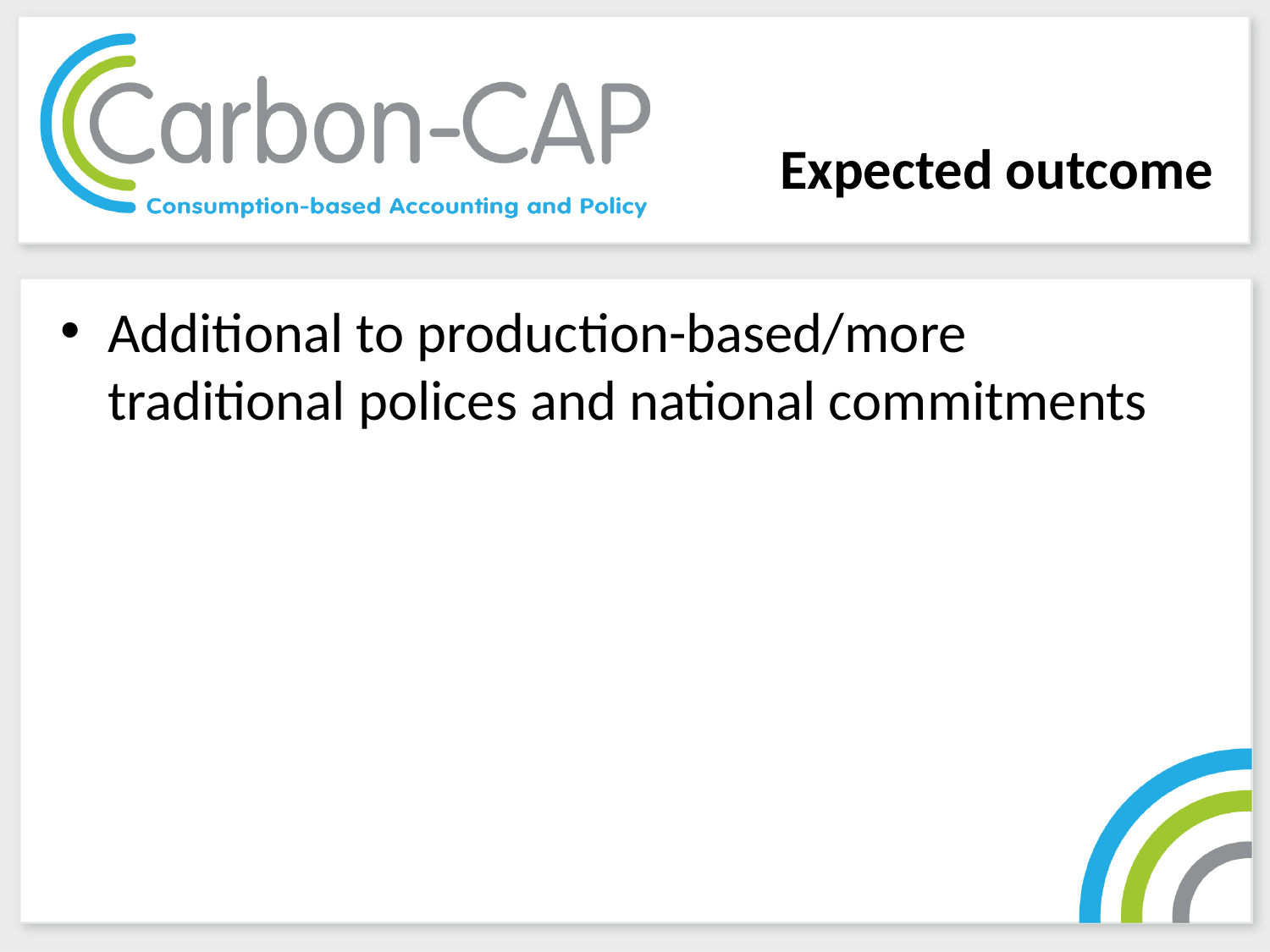

Expected outcome
Additional to production-based/more traditional polices and national commitments